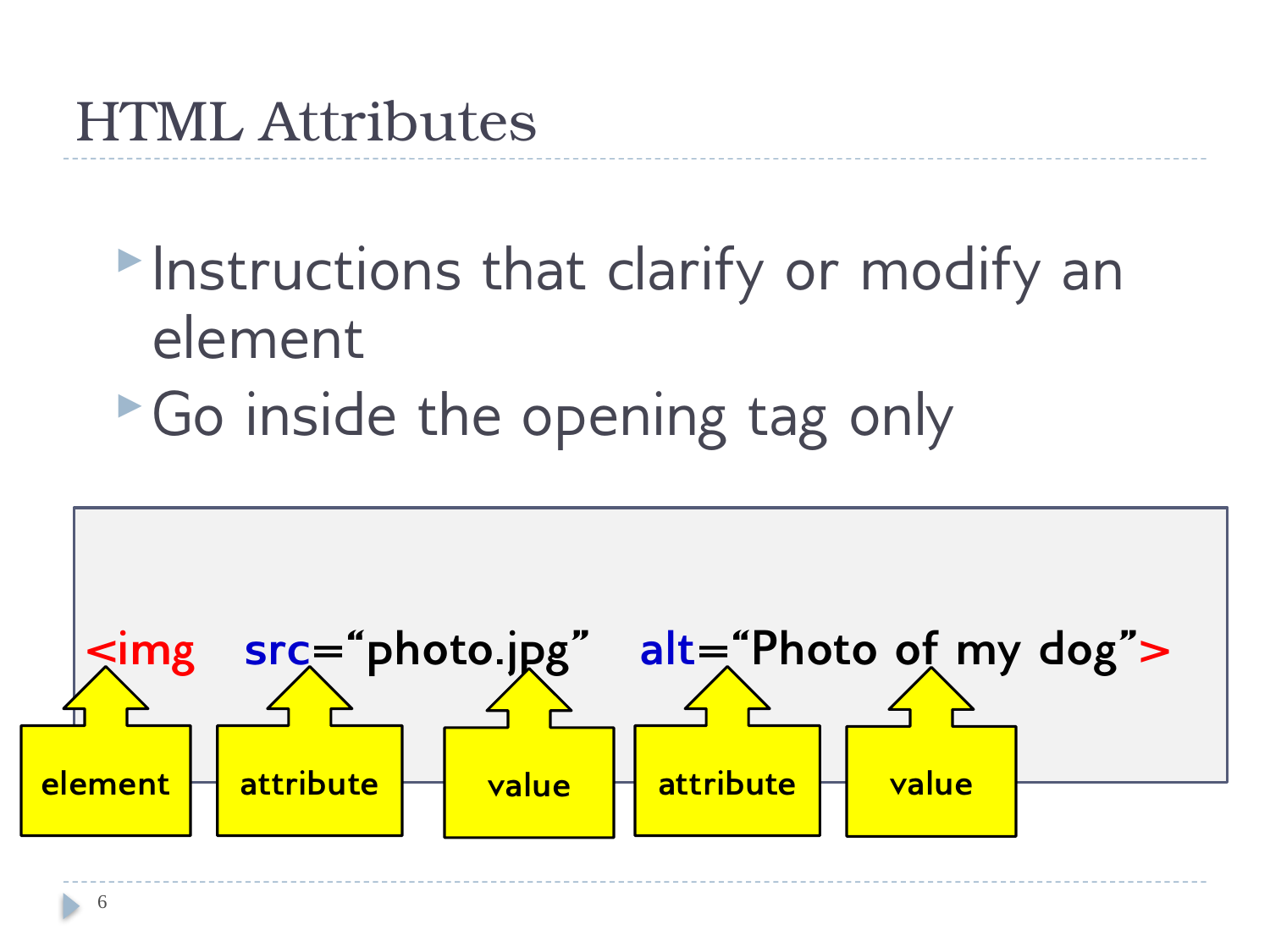

# HTML Attributes

Instructions that clarify or modify an element
Go inside the opening tag only

<img   src=“photo.jpg”   alt=“Photo of my dog”>
element
attribute
attribute
value
value
6